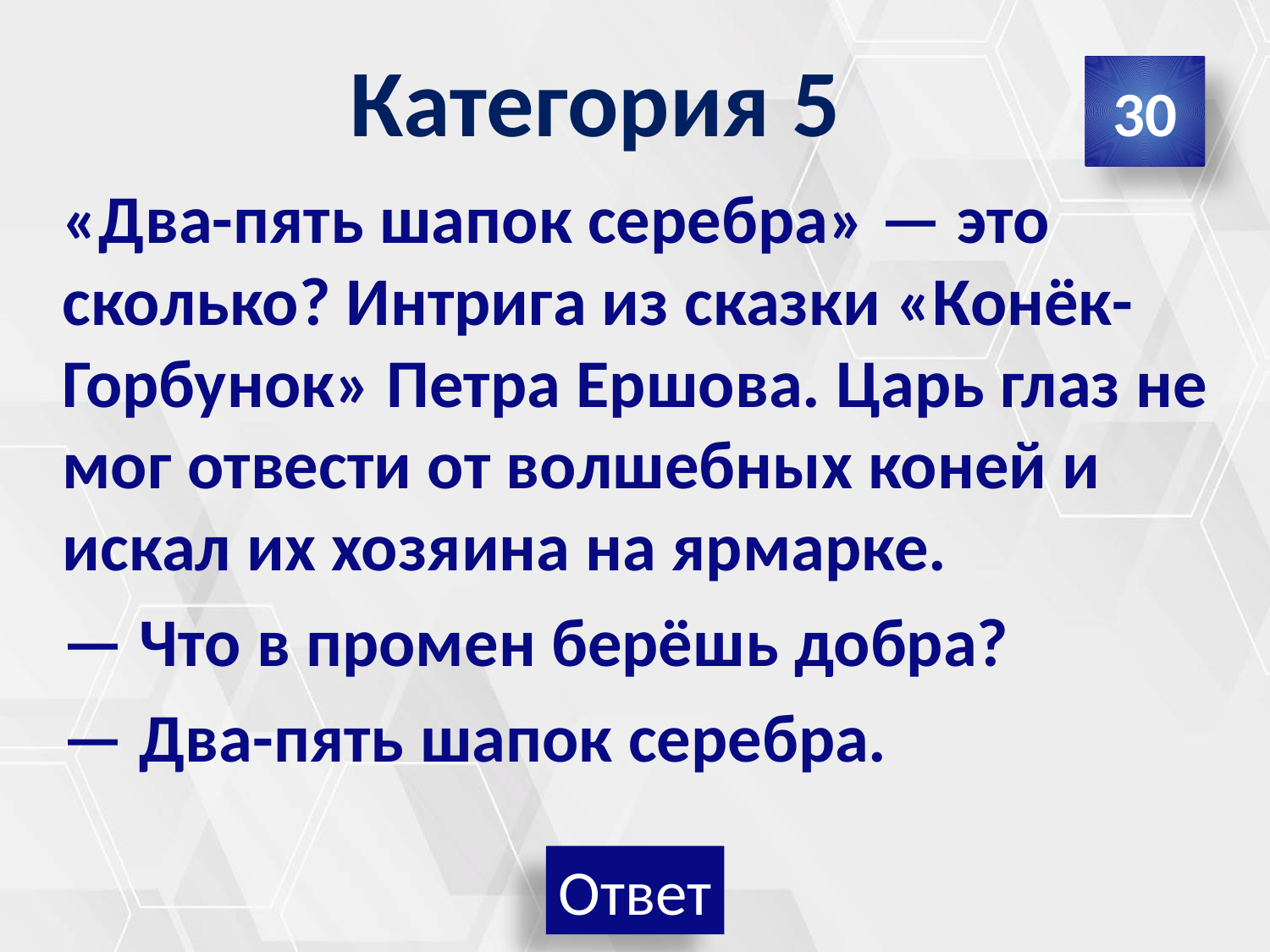

# Категория 5
30
«Два-пять шапок серебра» — это сколько? Интрига из сказки «Конёк-Горбунок» Петра Ершова. Царь глаз не мог отвести от волшебных коней и искал их хозяина на ярмарке.
— Что в промен берёшь добра?
— Два-пять шапок серебра.